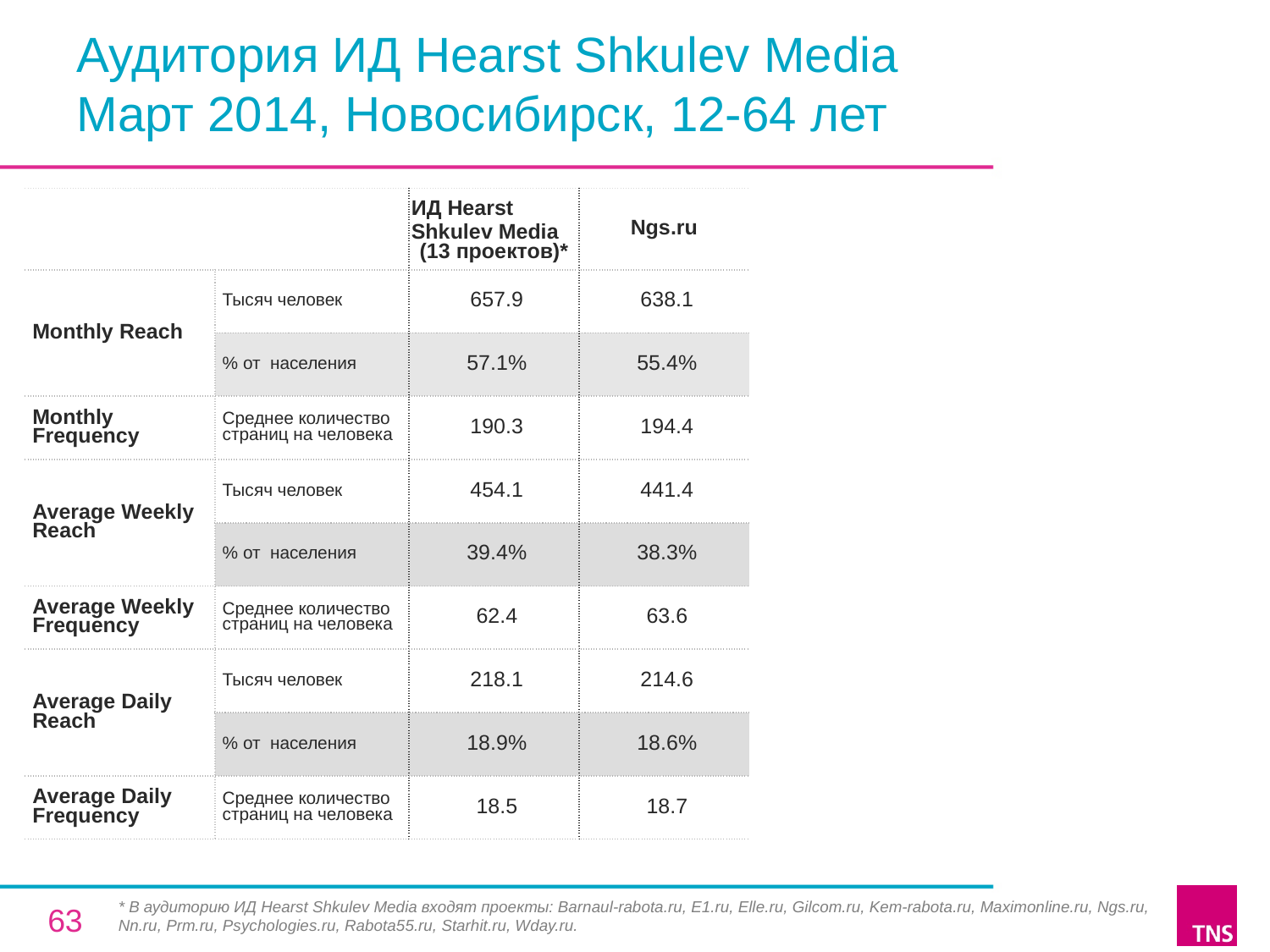

# Аудитория ИД Hearst Shkulev Media Март 2014, Новосибирск, 12-64 лет
|  |  | ИД Hearst Shkulev Media (13 проектов)\* | Ngs.ru |
| --- | --- | --- | --- |
| Monthly Reach | Тысяч человек | 657.9 | 638.1 |
|  | % от населения | 57.1% | 55.4% |
| Monthly Frequency | Среднее количество страниц на человека | 190.3 | 194.4 |
| Average Weekly Reach | Тысяч человек | 454.1 | 441.4 |
|  | % от населения | 39.4% | 38.3% |
| Average Weekly Frequency | Среднее количество страниц на человека | 62.4 | 63.6 |
| Average Daily Reach | Тысяч человек | 218.1 | 214.6 |
|  | % от населения | 18.9% | 18.6% |
| Average Daily Frequency | Среднее количество страниц на человека | 18.5 | 18.7 |
* В аудиторию ИД Hearst Shkulev Media входят проекты: Barnaul-rabota.ru, E1.ru, Elle.ru, Gilcom.ru, Kem-rabota.ru, Maximonline.ru, Ngs.ru, Nn.ru, Prm.ru, Psychologies.ru, Rabota55.ru, Starhit.ru, Wday.ru.
63